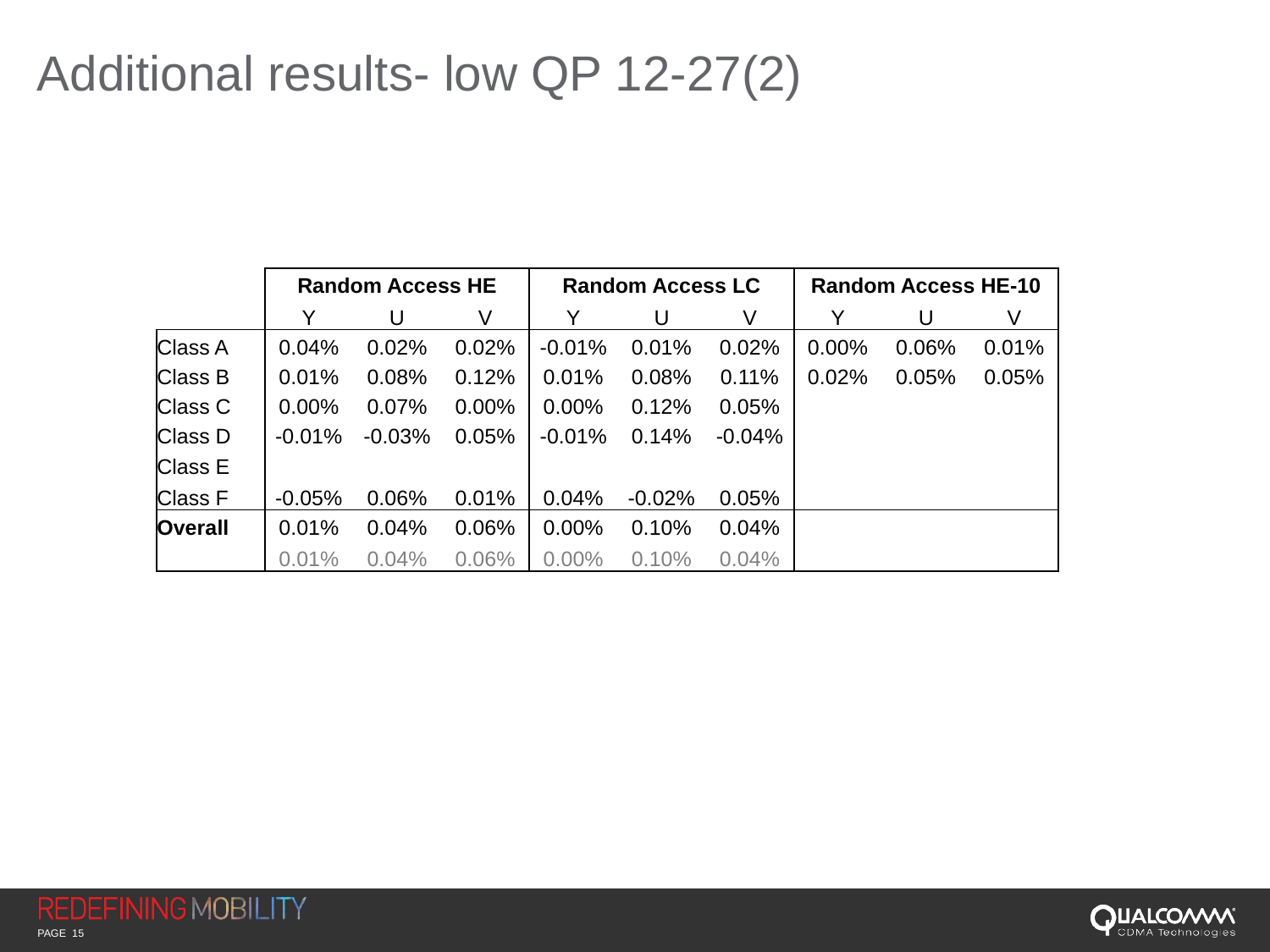

# Additional results- low QP 12-27(2)
|  | Random Access HE |  |  | Random Access LC |  |  | Random Access HE-10 |  |  |
| --- | --- | --- | --- | --- | --- | --- | --- | --- | --- |
|  | Y | U | V | Y | U | V | Y | U | V |
| Class A | 0.04% | 0.02% | 0.02% | -0.01% | 0.01% | 0.02% | 0.00% | 0.06% | 0.01% |
| Class B | 0.01% | 0.08% | 0.12% | 0.01% | 0.08% | 0.11% | 0.02% | 0.05% | 0.05% |
| Class C | 0.00% | 0.07% | 0.00% | 0.00% | 0.12% | 0.05% |  |  |  |
| Class D | -0.01% | -0.03% | 0.05% | -0.01% | 0.14% | -0.04% |  |  |  |
| Class E |  |  |  |  |  |  |  |  |  |
| Class F | -0.05% | 0.06% | 0.01% | 0.04% | -0.02% | 0.05% |  |  |  |
| Overall | 0.01% | 0.04% | 0.06% | 0.00% | 0.10% | 0.04% |  |  |  |
|  | 0.01% | 0.04% | 0.06% | 0.00% | 0.10% | 0.04% |  |  |  |